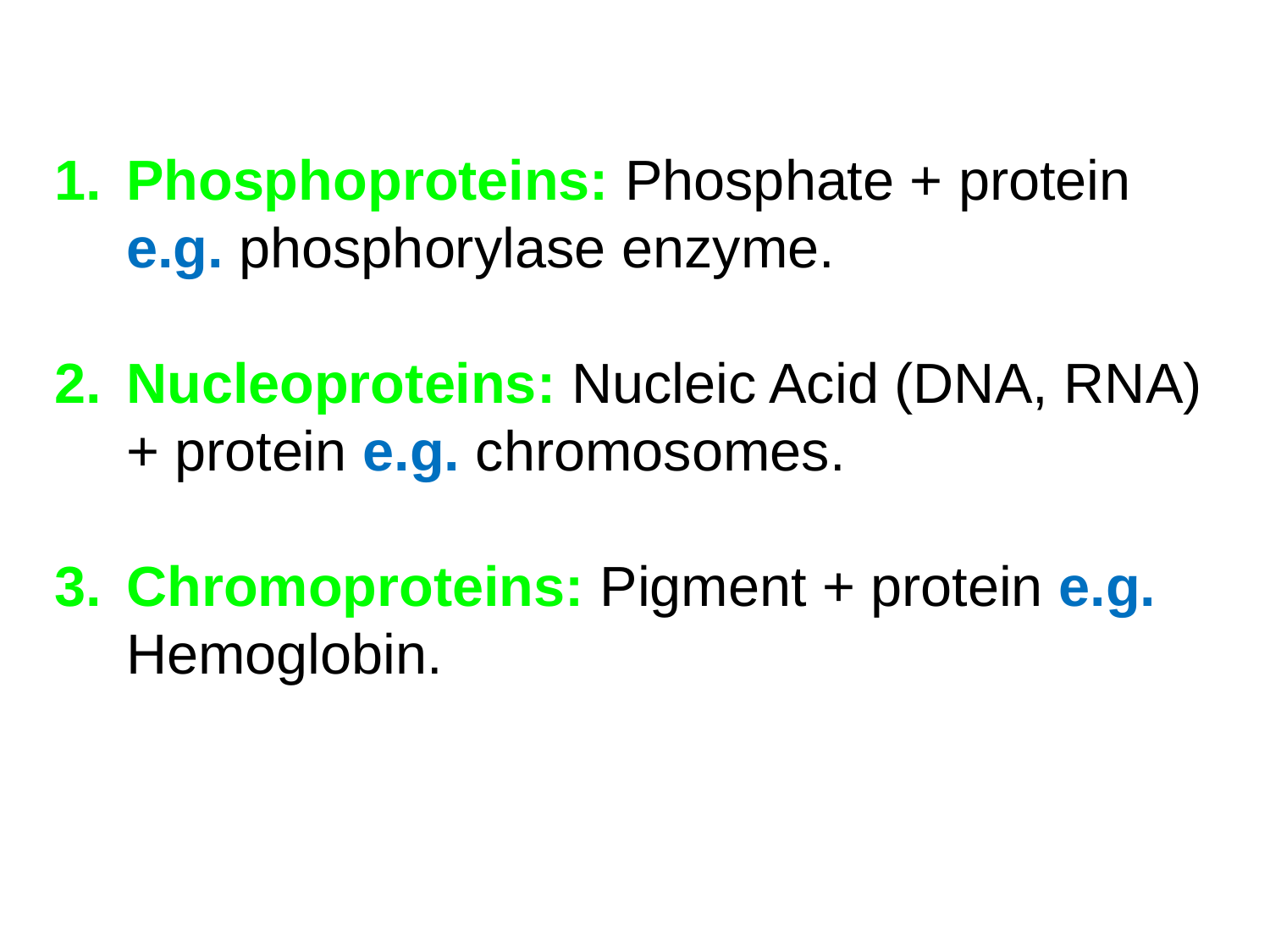

Phosphoproteins: Phosphate + protein e.g. phosphorylase enzyme.

Nucleoproteins: Nucleic Acid (DNA, RNA) + protein e.g. chromosomes.

Chromoproteins: Pigment + protein e.g. Hemoglobin.